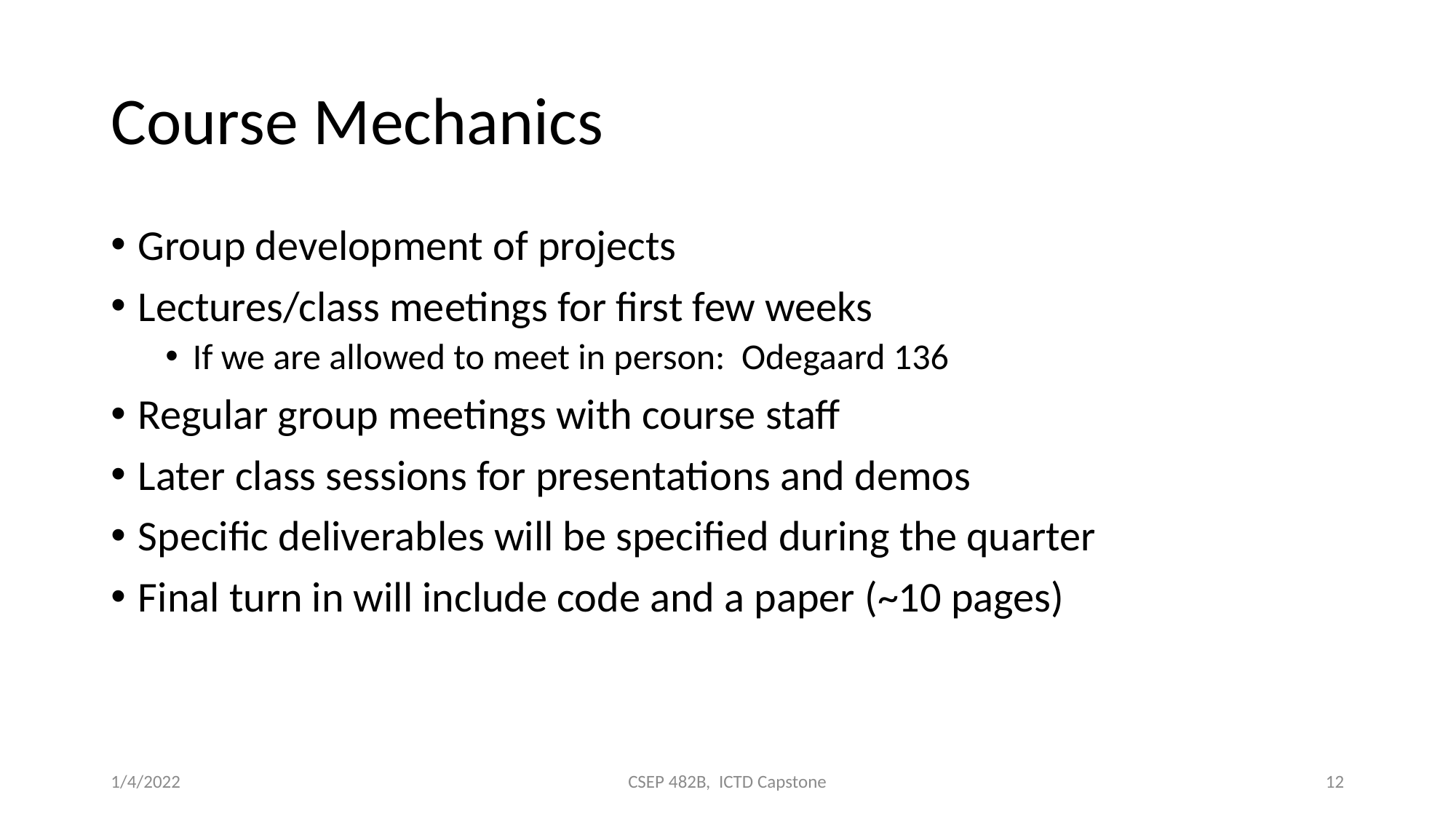

# Course Mechanics
Group development of projects
Lectures/class meetings for first few weeks
If we are allowed to meet in person:  Odegaard 136
Regular group meetings with course staff
Later class sessions for presentations and demos
Specific deliverables will be specified during the quarter
Final turn in will include code and a paper (~10 pages)
1/4/2022
CSEP 482B,  ICTD Capstone
12